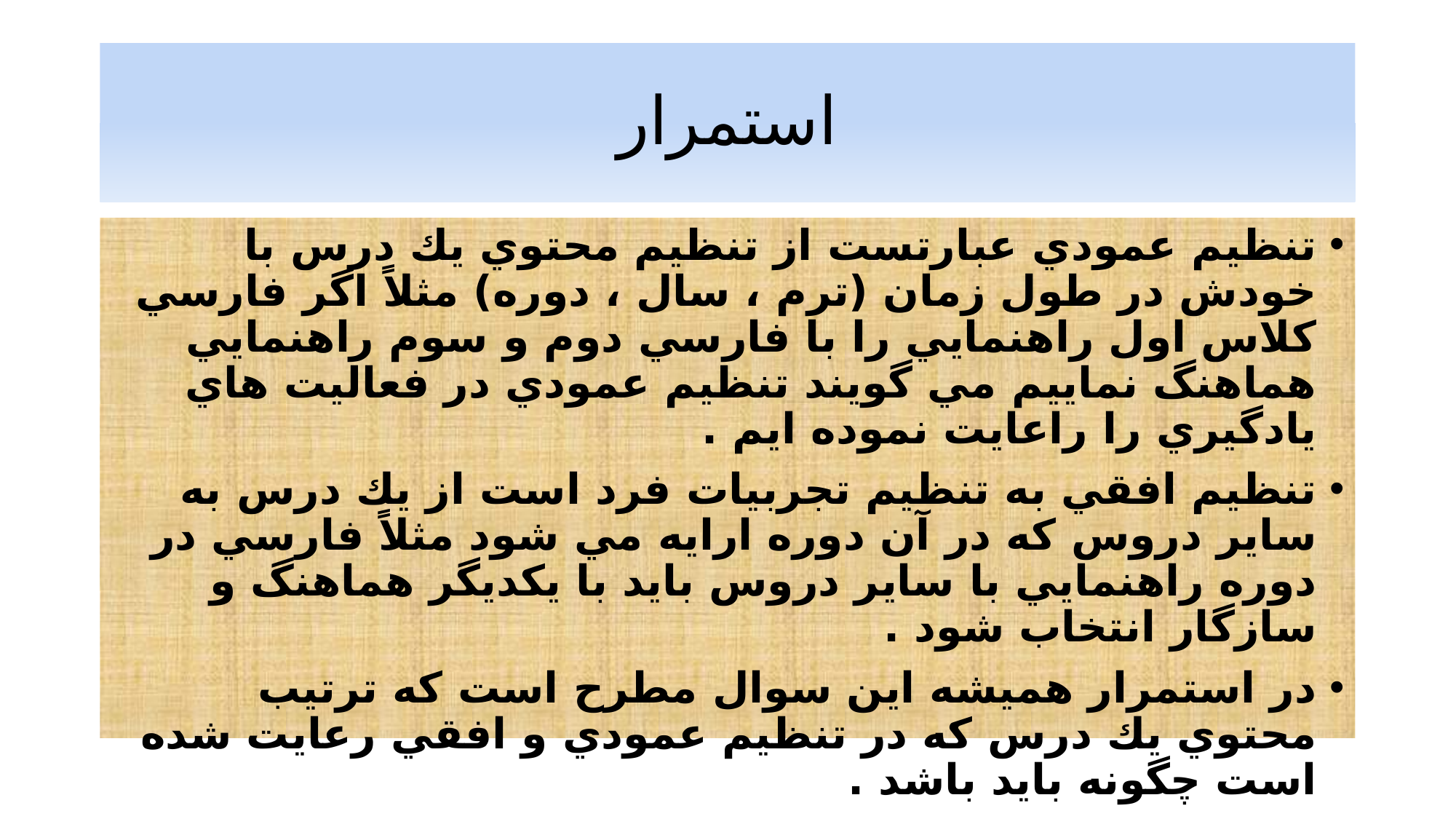

# استمرار
تنظيم عمودي عبارتست از تنظيم محتوي يك درس با خودش در طول زمان (ترم ، سال ، دوره) مثلاً اگر فارسي كلاس اول راهنمايي را با فارسي دوم و سوم راهنمايي هماهنگ نماييم مي گويند تنظيم عمودي در فعاليت هاي يادگيري را راعايت نموده ايم .
تنظيم افقي به تنظيم تجربيات فرد است از يك درس به ساير دروس كه در آن دوره ارايه مي شود مثلاً فارسي در دوره راهنمايي با ساير دروس بايد با يكديگر هماهنگ و سازگار انتخاب شود .
در استمرار هميشه اين سوال مطرح است كه ترتيب محتوي يك درس كه در تنظيم عمودي و افقي رعايت شده است چگونه بايد باشد .